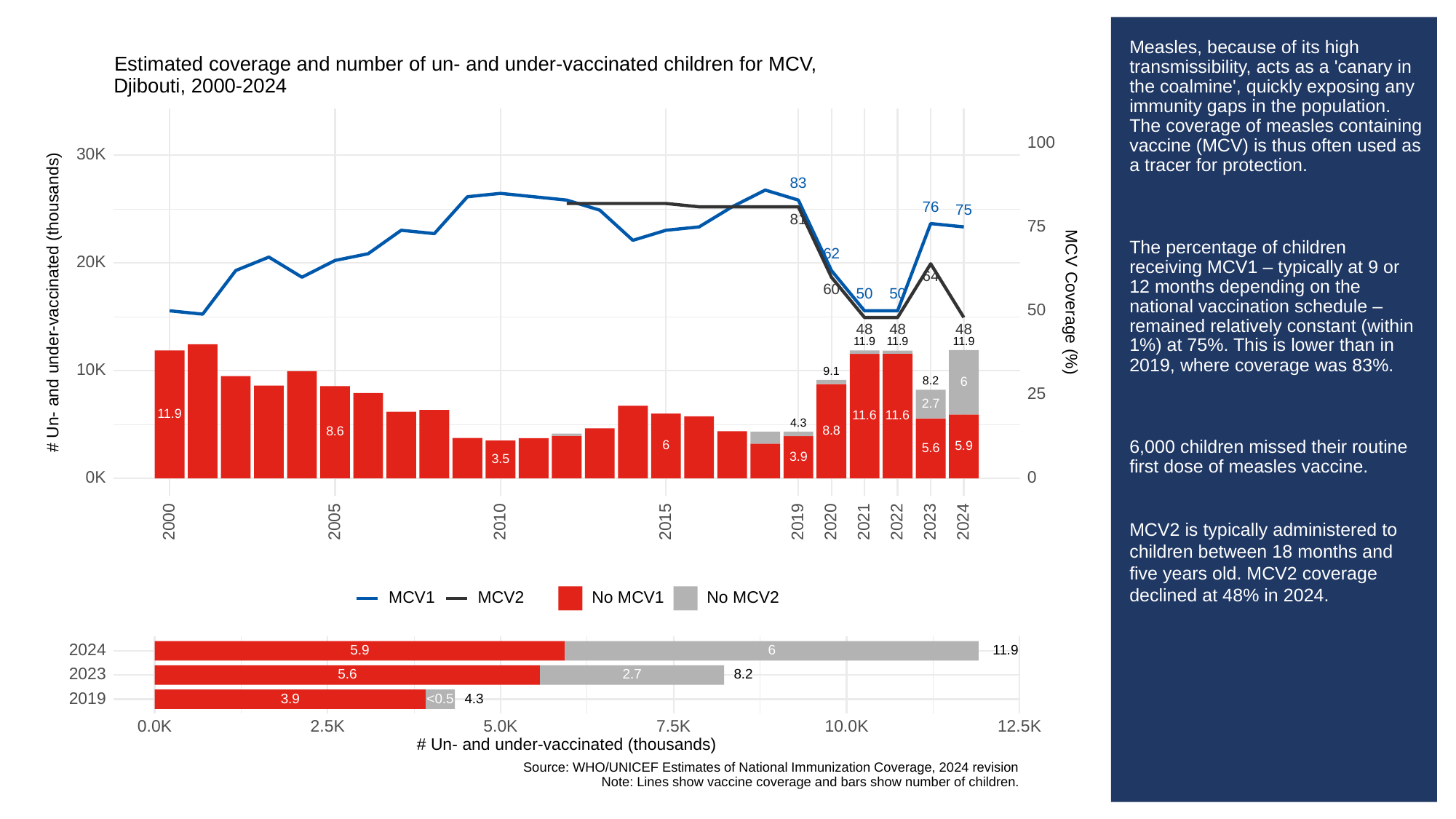

# Measles, because of its high transmissibility, acts as a 'canary in the coalmine', quickly exposing any immunity gaps in the population. The coverage of measles containing vaccine (MCV) is thus often used as a tracer for protection.

The percentage of children receiving MCV1 – typically at 9 or 12 months depending on the national vaccination schedule – remained relatively constant (within 1%) at 75%. This is lower than in 2019, where coverage was 83%.

6,000 children missed their routine first dose of measles vaccine.

MCV2 is typically administered to children between 18 months and five years old. MCV2 coverage declined at 48% in 2024.

Estimated coverage and number of un- and under-vaccinated children for MCV,
Djibouti, 2000-2024

100
30K

83

76

75

81
75
62
20K

64
60
50
50
# Un- and under-vaccinated (thousands)
MCV Coverage (%)
50

48
48
48
11.9
11.9
11.9

10K
9.1

8.2
6

25

2.7

11.9

11.6
11.6

4.3

8.8
8.6

6
5.9
5.6

3.9
3.5
0K
0

2023
2000
2005
2010
2015
2019
2020
2021
2022
2024

MCV1
MCV2
No MCV1
No MCV2

2024
5.9
6
11.9

2023
5.6
8.2
2.7

2019
3.9
4.3
<0.5

0.0K
2.5K
5.0K
10.0K
12.5K
7.5K
# Un- and under-vaccinated (thousands)
Source: WHO/UNICEF Estimates of National Immunization Coverage, 2024 revision
Note: Lines show vaccine coverage and bars show number of children.